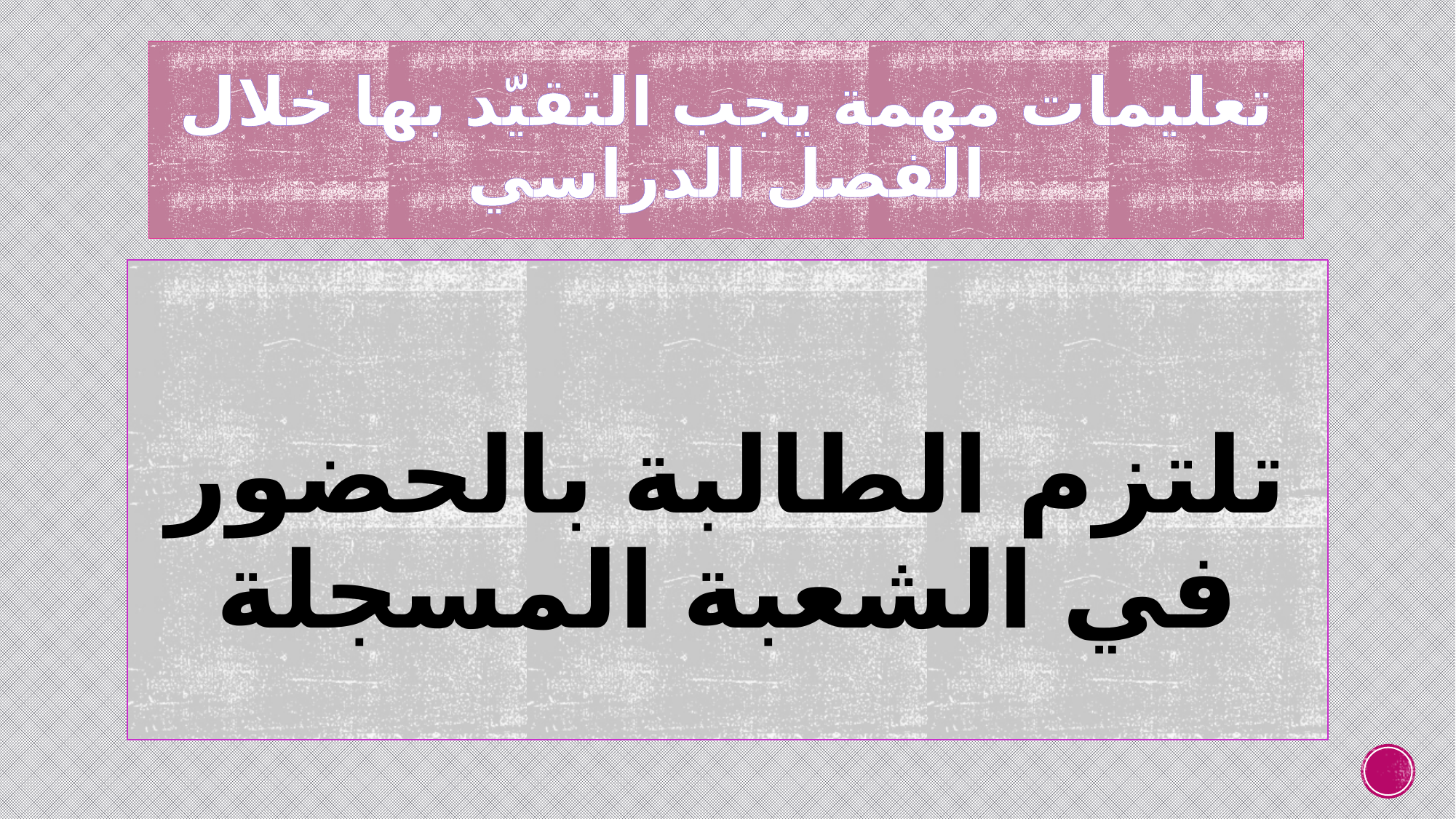

# تعليمات مهمة يجب التقيّد بها خلال الفصل الدراسي

تلتزم الطالبة بالحضور في الشعبة المسجلة